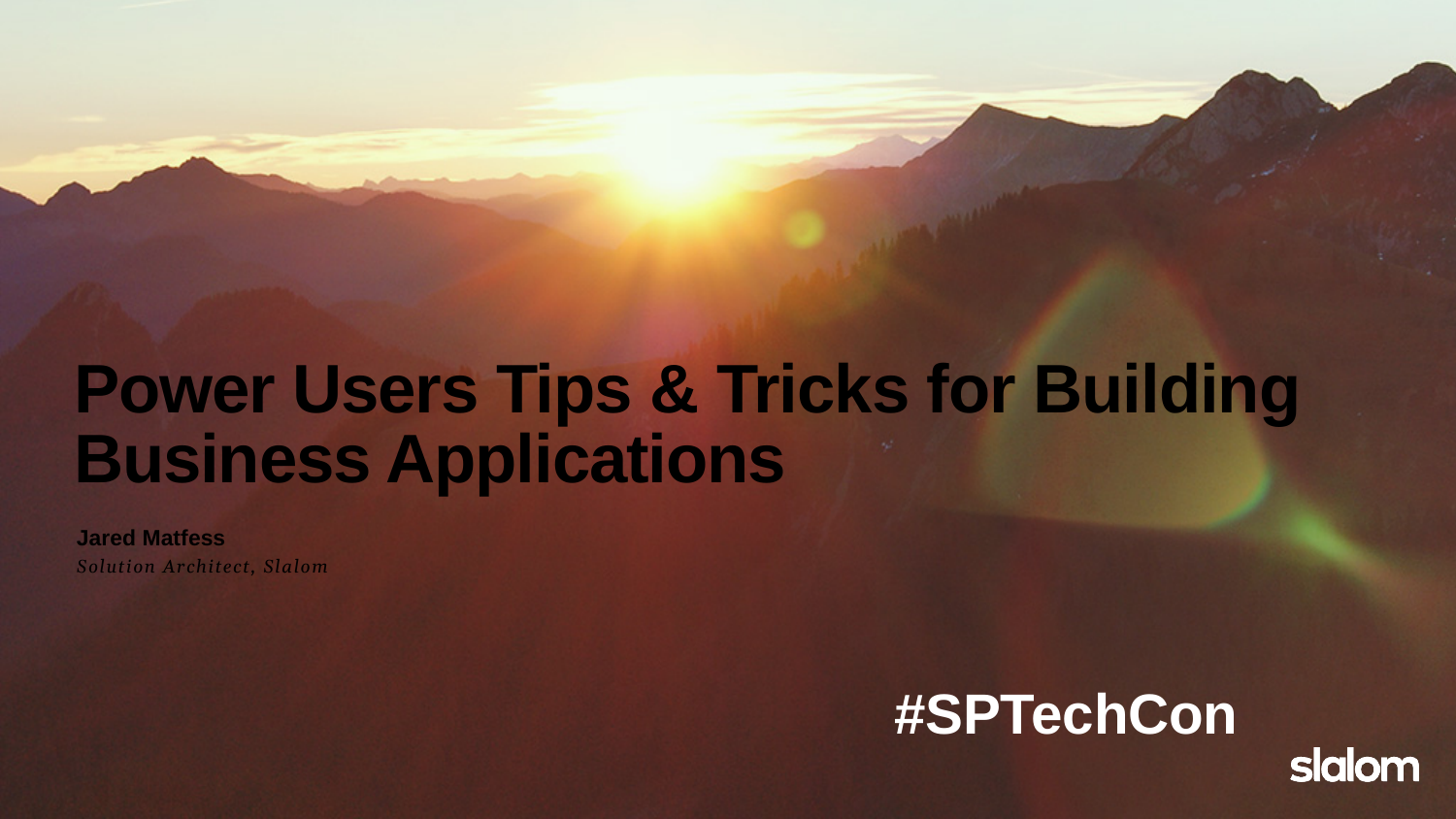

# Power Users Tips & Tricks for Building Business Applications
Jared Matfess
Solution Architect, Slalom
#SPTechCon